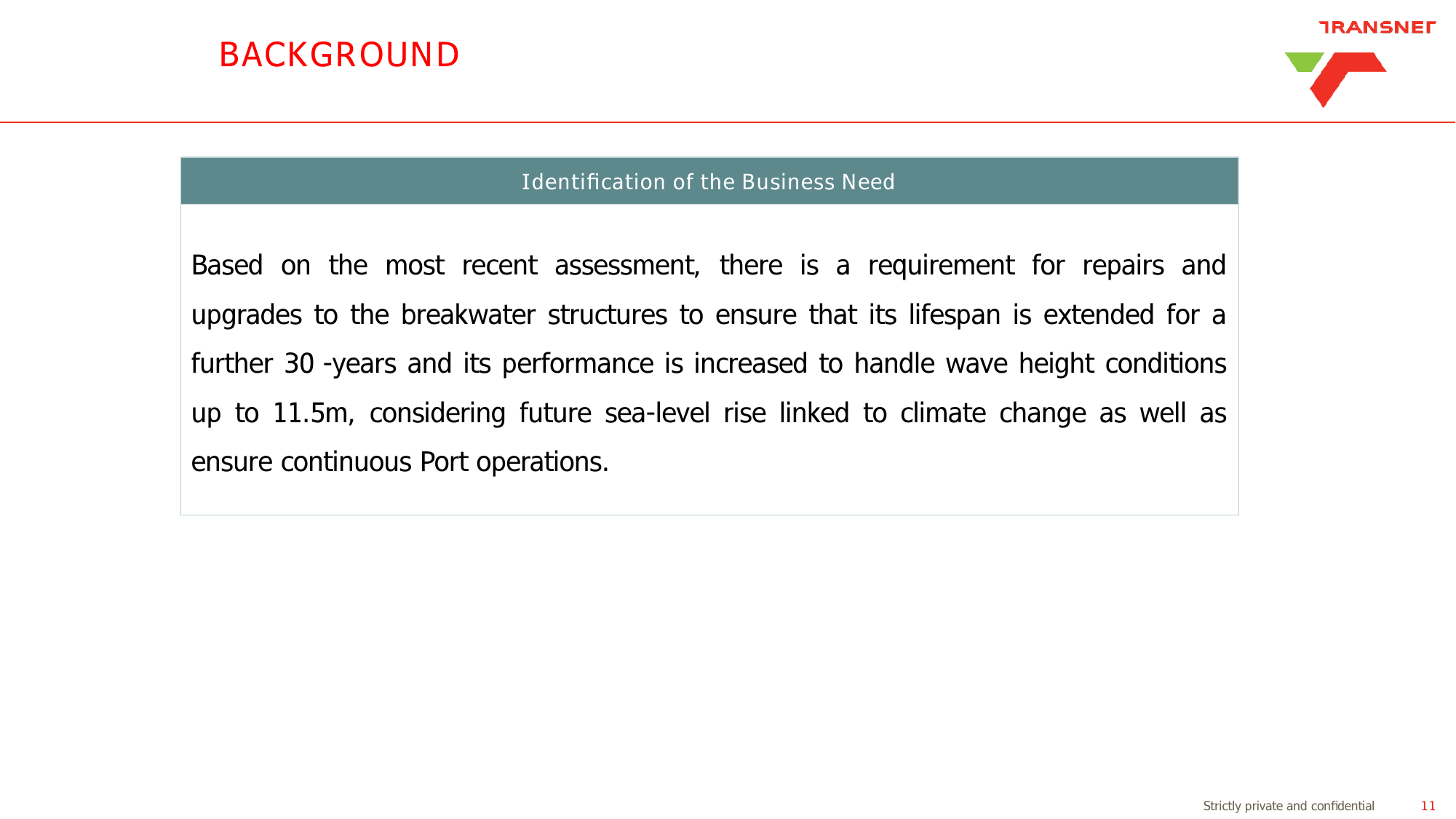

# BACKGROUND
Identification of the Business Need

Based on the most recent assessment, there is a requirement for repairs and upgrades to the breakwater structures to ensure that its lifespan is extended for a further 30 -years and its performance is increased to handle wave height conditions up to 11.5m, considering future sea-level rise linked to climate change as well as ensure continuous Port operations.